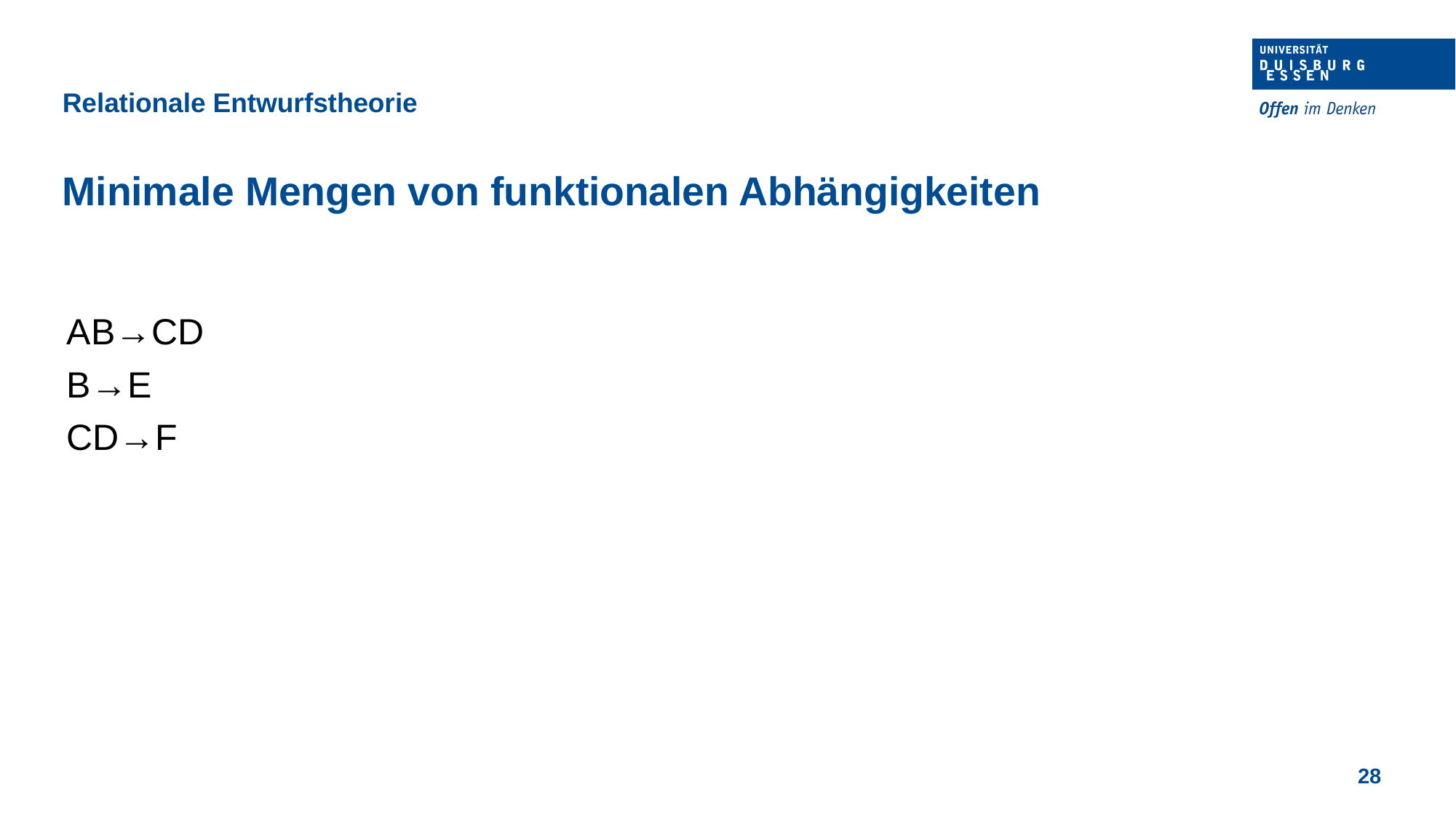

Relationale Entwurfstheorie
Minimale Mengen von funktionalen Abhängigkeiten
AB→CD
B→E
CD→F

28